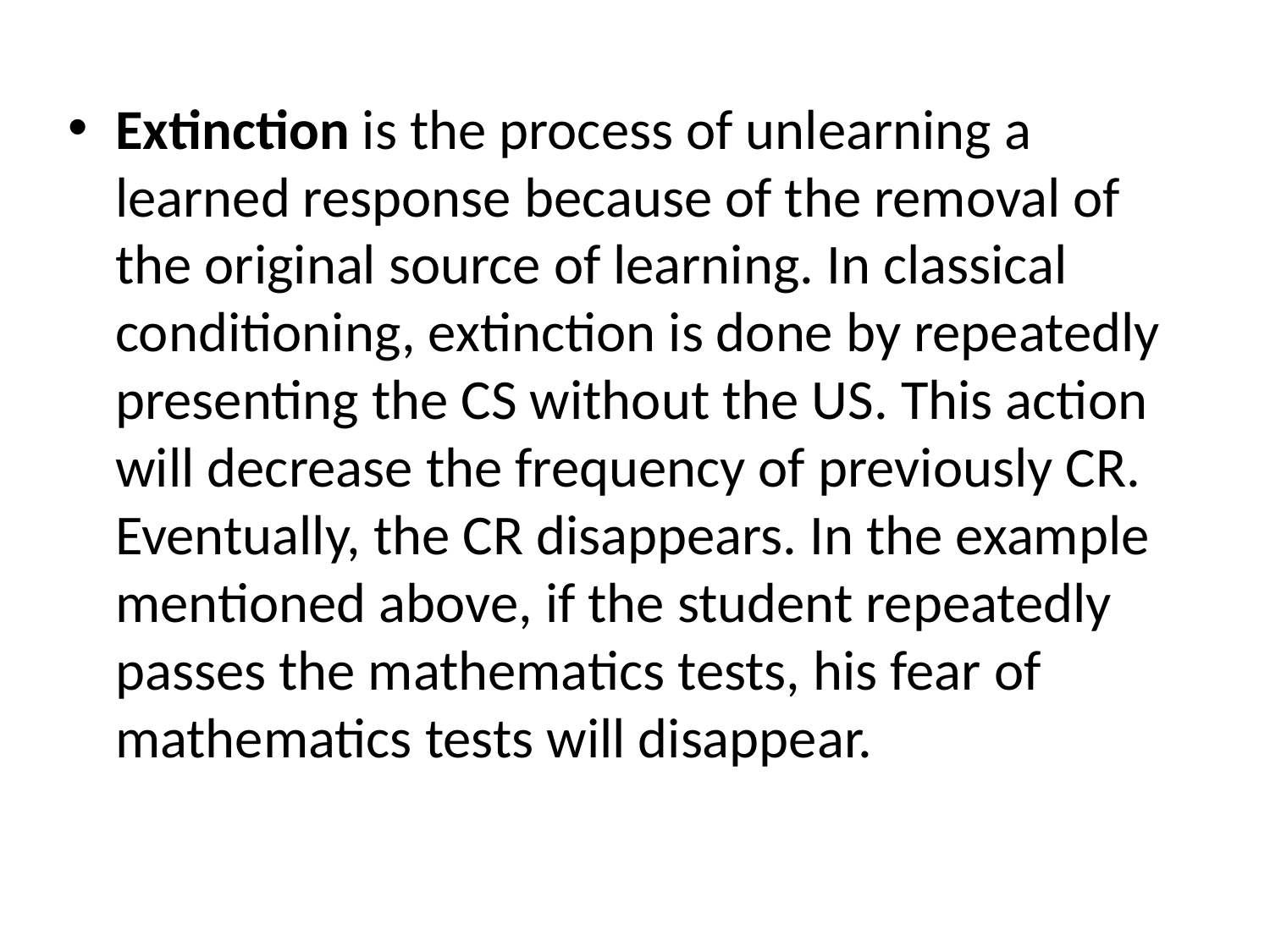

Extinction is the process of unlearning a learned response because of the removal of the original source of learning. In classical conditioning, extinction is done by repeatedly presenting the CS without the US. This action will decrease the frequency of previously CR. Eventually, the CR disappears. In the example mentioned above, if the student repeatedly passes the mathematics tests, his fear of mathematics tests will disappear.